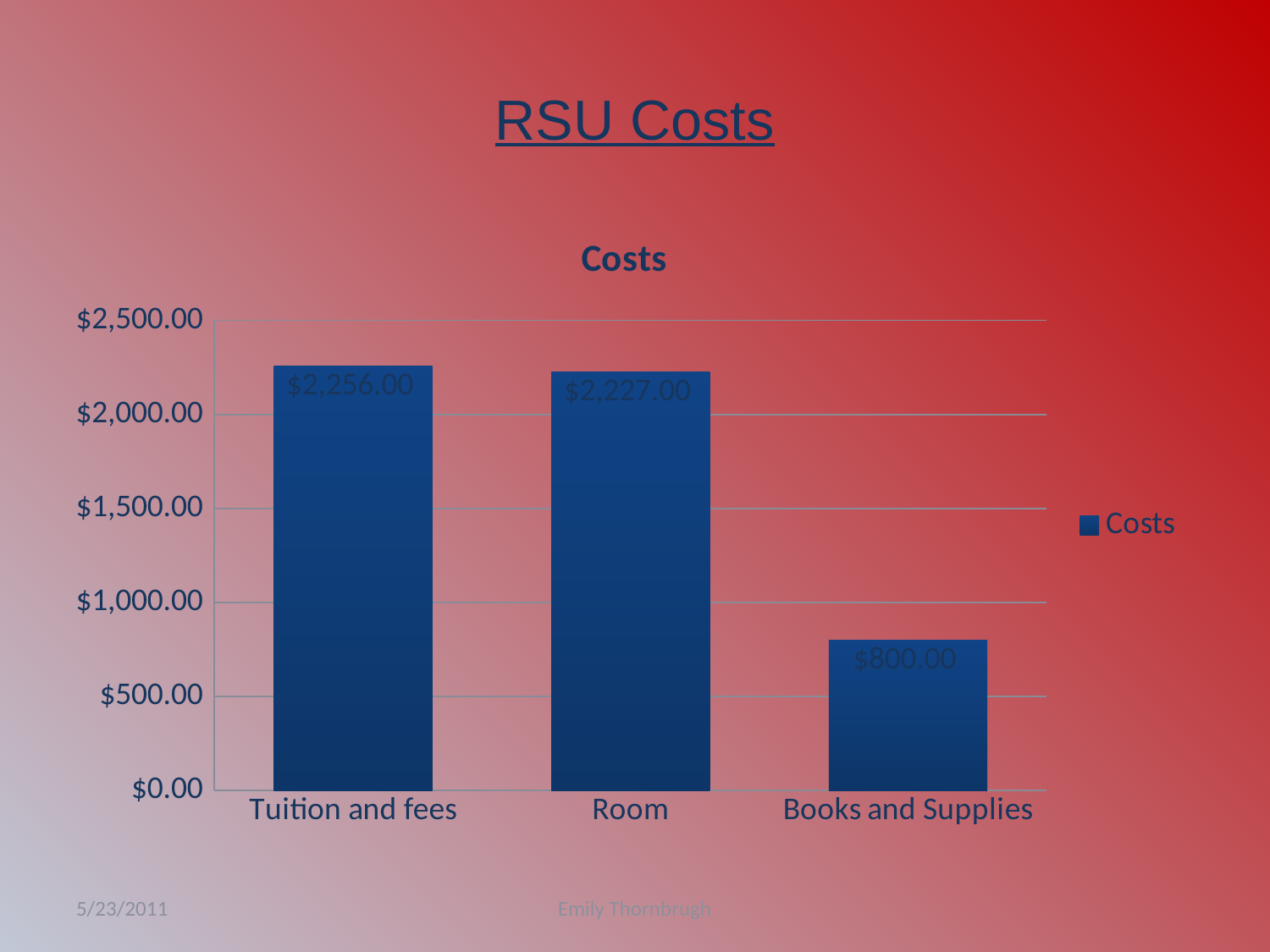

# RSU Costs

### Chart:

| Category | Costs |
|---|---|
| Tuition and fees | 2256.0 |
| Room | 2227.0 |
| Books and Supplies | 800.0 |
5/23/2011
Emily Thornbrugh